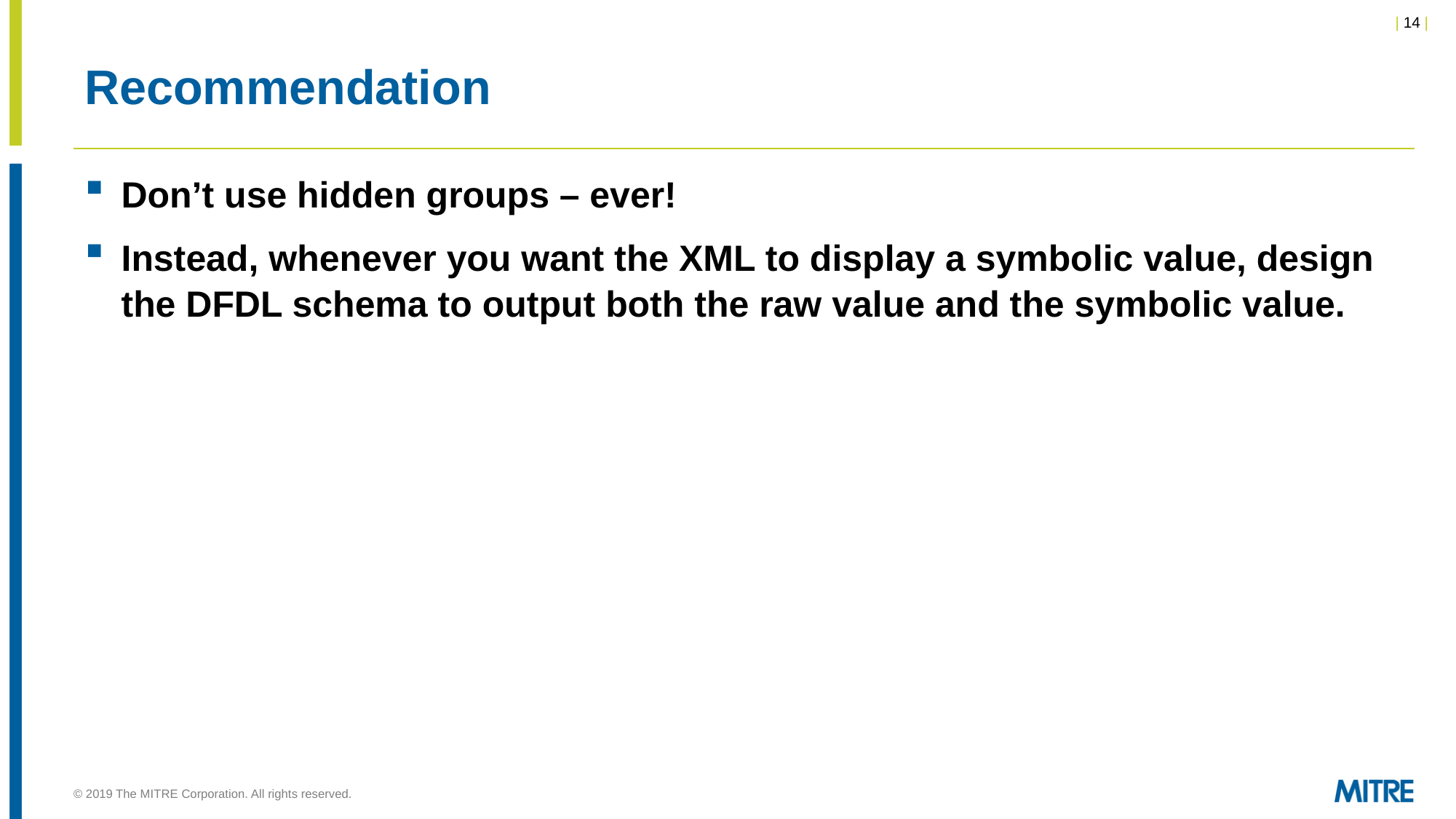

# Recommendation
Don’t use hidden groups – ever!
Instead, whenever you want the XML to display a symbolic value, design the DFDL schema to output both the raw value and the symbolic value.
© 2019 The MITRE Corporation. All rights reserved.